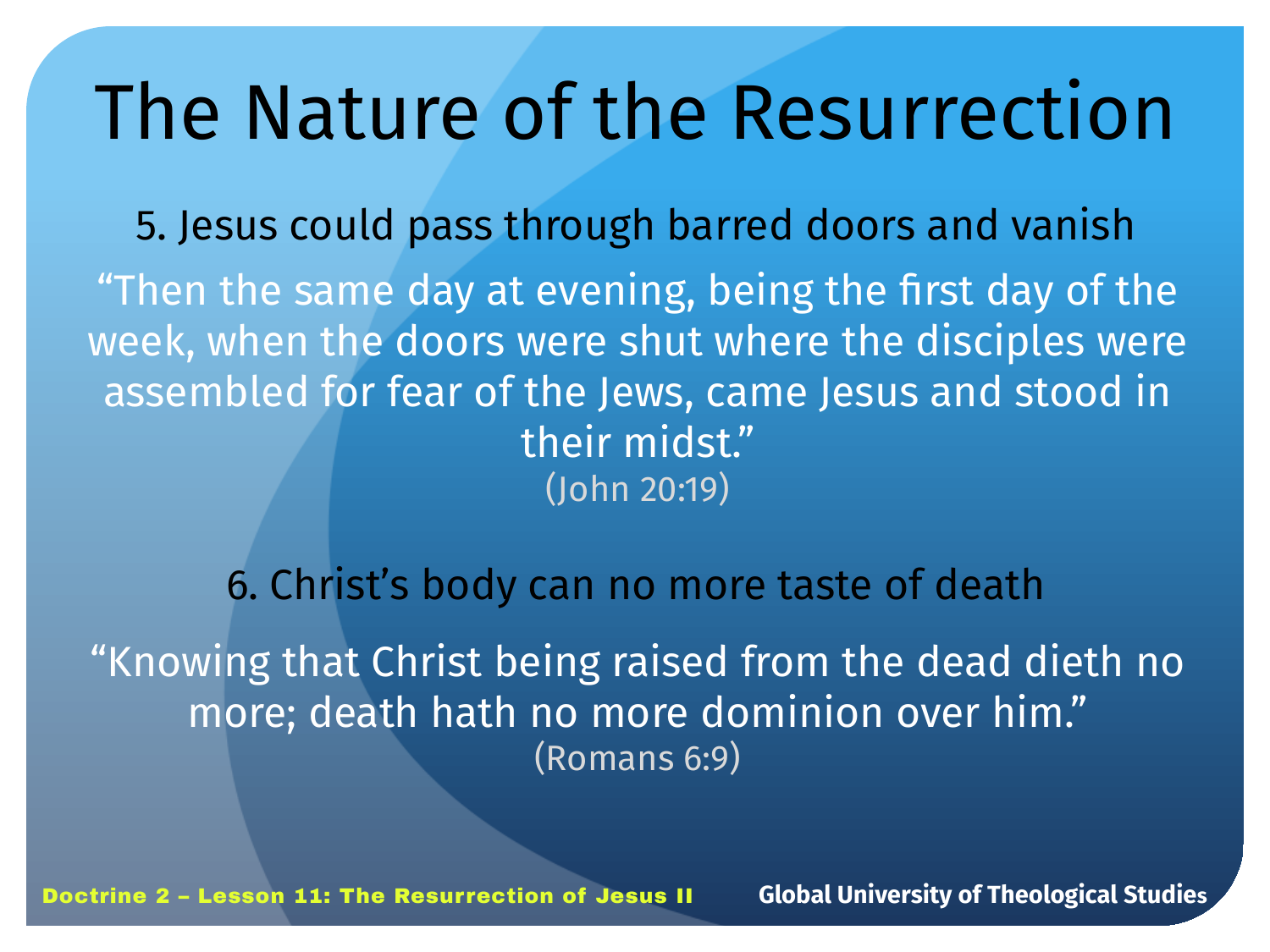

The Nature of the Resurrection
5. Jesus could pass through barred doors and vanish
“Then the same day at evening, being the first day of the week, when the doors were shut where the disciples were assembled for fear of the Jews, came Jesus and stood in their midst.”
(John 20:19)
6. Christ’s body can no more taste of death
“Knowing that Christ being raised from the dead dieth no more; death hath no more dominion over him.”
(Romans 6:9)
Doctrine 2 – Lesson 11: The Resurrection of Jesus II        Global University of Theological Studies